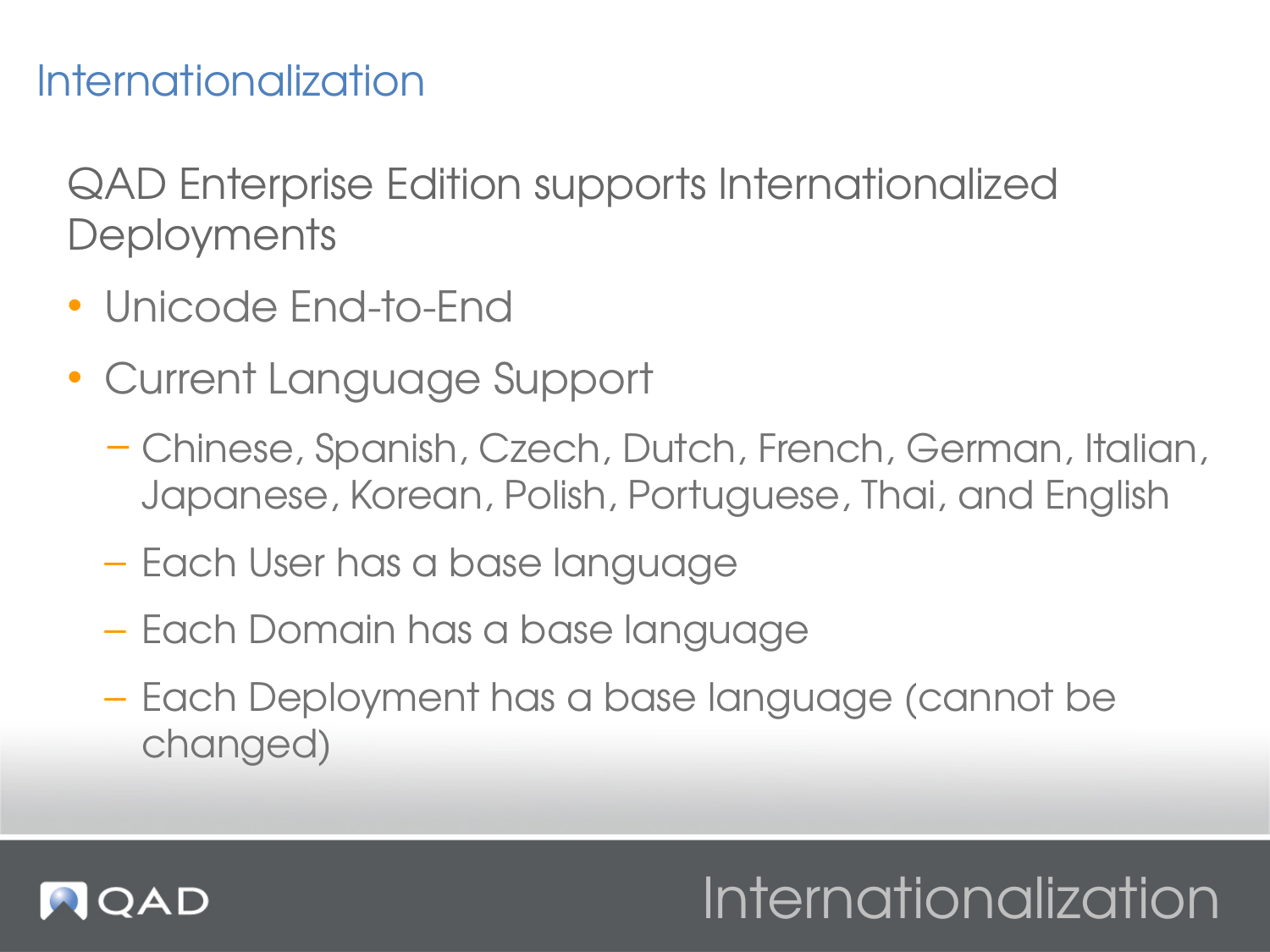

Internationalization
QAD Enterprise Edition supports Internationalized Deployments
Unicode End-to-End
Current Language Support
Chinese, Spanish, Czech, Dutch, French, German, Italian, Japanese, Korean, Polish, Portuguese, Thai, and English
Each User has a base language
Each Domain has a base language
Each Deployment has a base language (cannot be changed)

# Internationalization